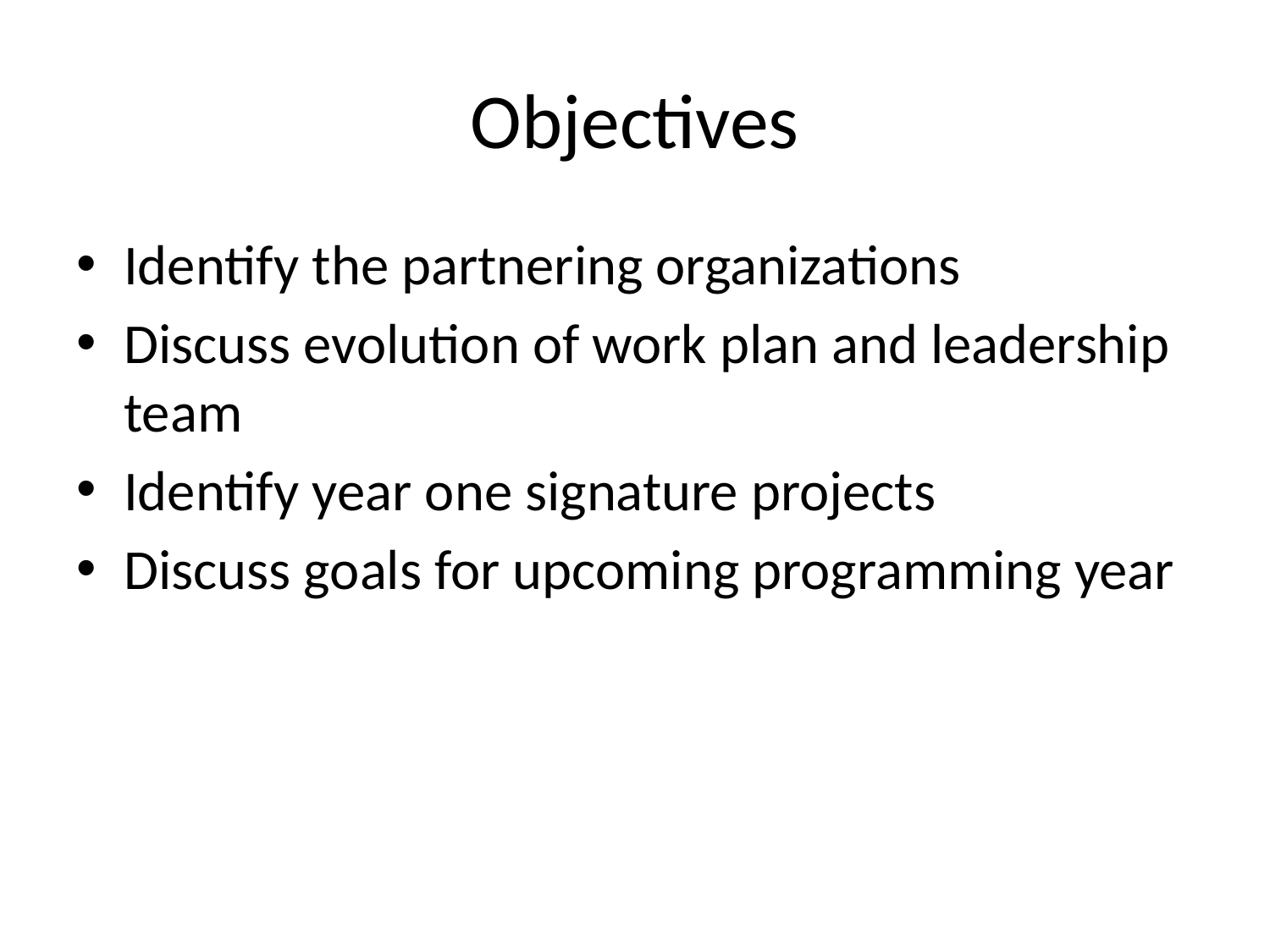

# Objectives
Identify the partnering organizations
Discuss evolution of work plan and leadership team
Identify year one signature projects
Discuss goals for upcoming programming year